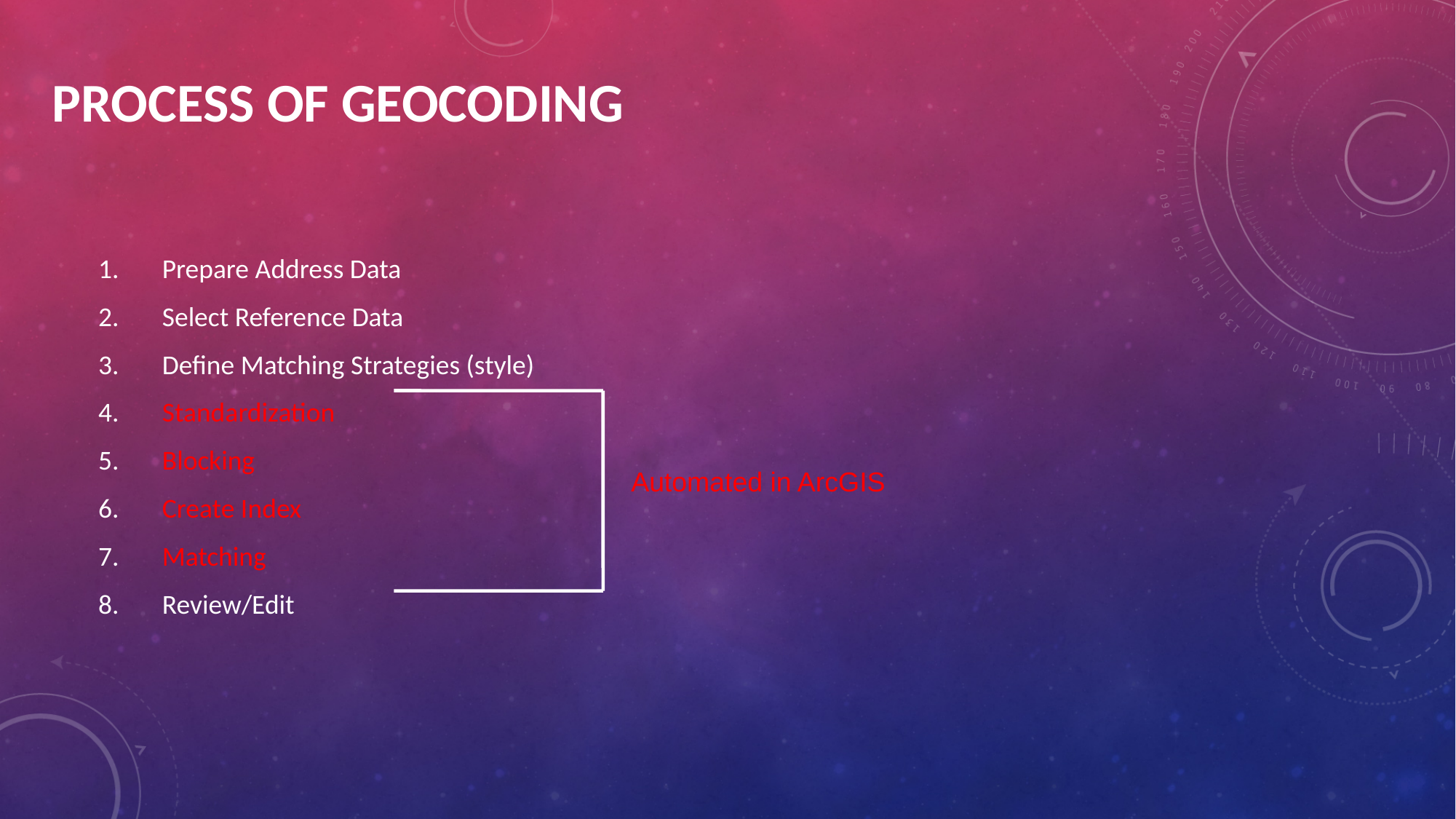

Process of geocoding
Prepare Address Data
Select Reference Data
Define Matching Strategies (style)
Standardization
Blocking
Create Index
Matching
Review/Edit

Automated in ArcGIS